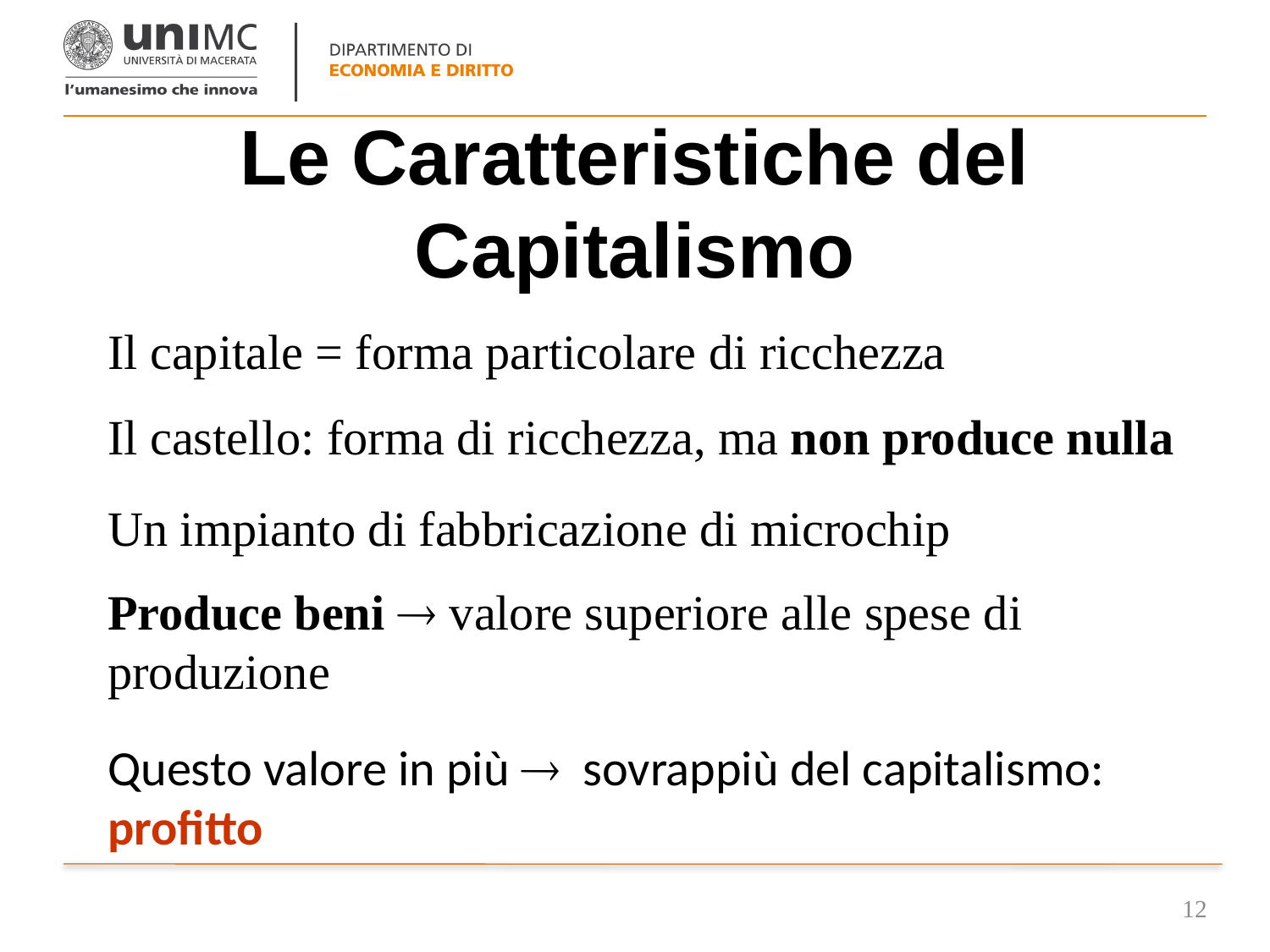

# Le Caratteristiche del Capitalismo
Il capitale = forma particolare di ricchezza
Il castello: forma di ricchezza, ma non produce nulla
Un impianto di fabbricazione di microchip
Produce beni → valore superiore alle spese di produzione
Questo valore in più →  sovrappiù del capitalismo: profitto
12